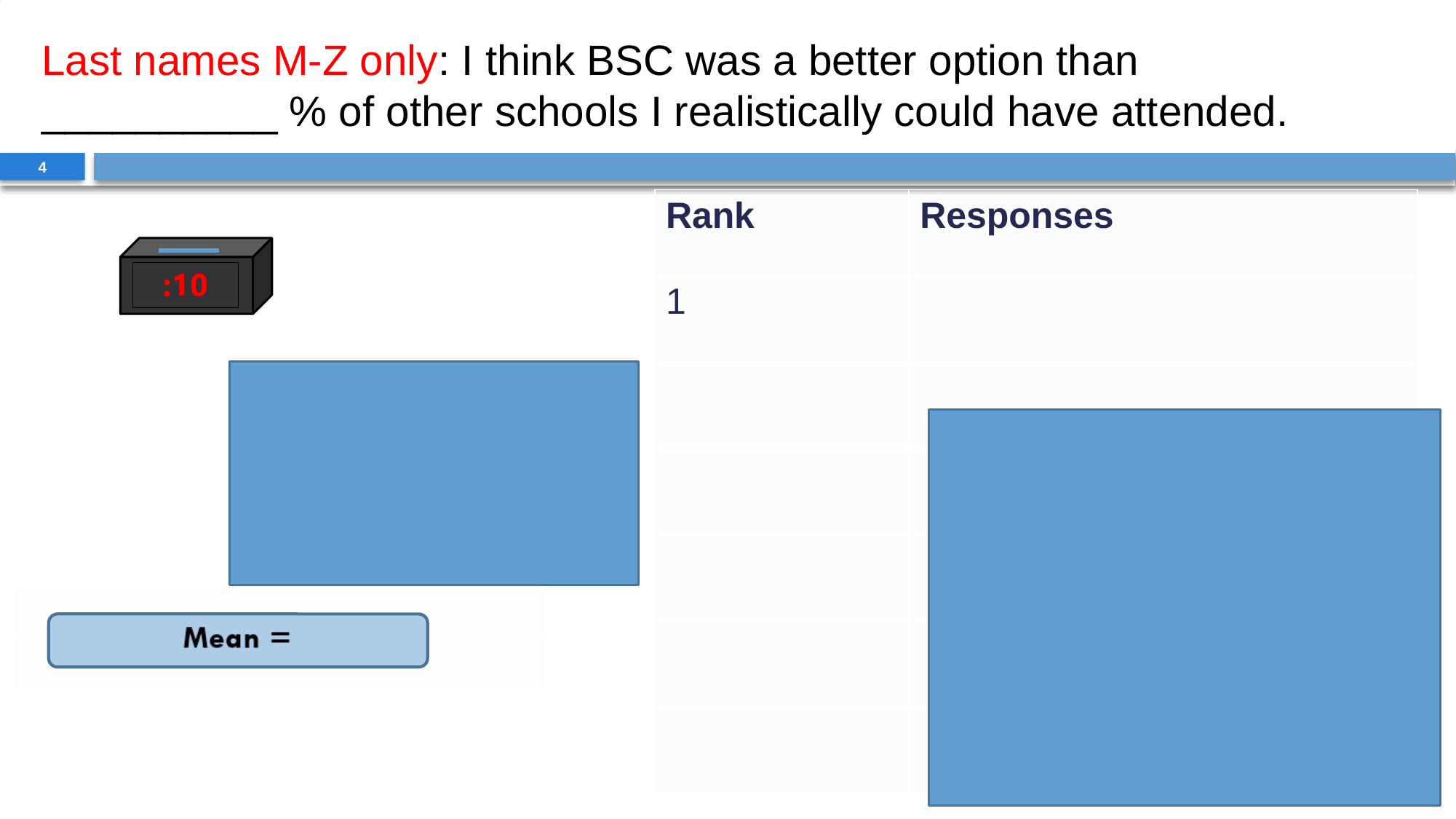

# Last names M-Z only: I think BSC was a better option than __________ % of other schools I realistically could have attended.
4
| Rank | Responses |
| --- | --- |
| 1 |  |
|  |  |
|  |  |
|  |  |
|  |  |
|  |  |

|  |
| --- |
|  |